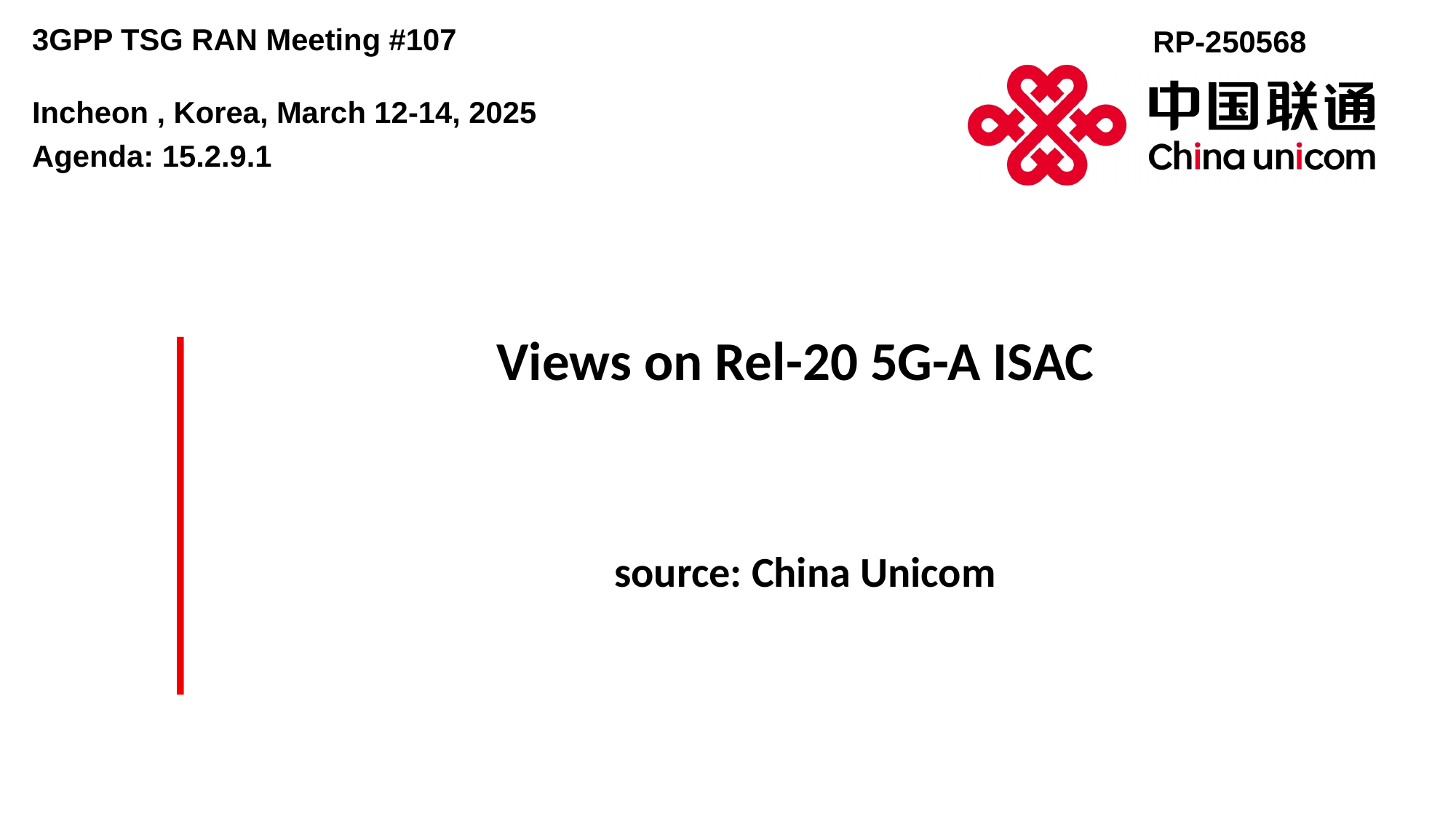

3GPP TSG RAN Meeting #107
Incheon , Korea, March 12-14, 2025
Agenda: 15.2.9.1

RP-250568
Views on Rel-20 5G-A ISAC

  source: China Unicom